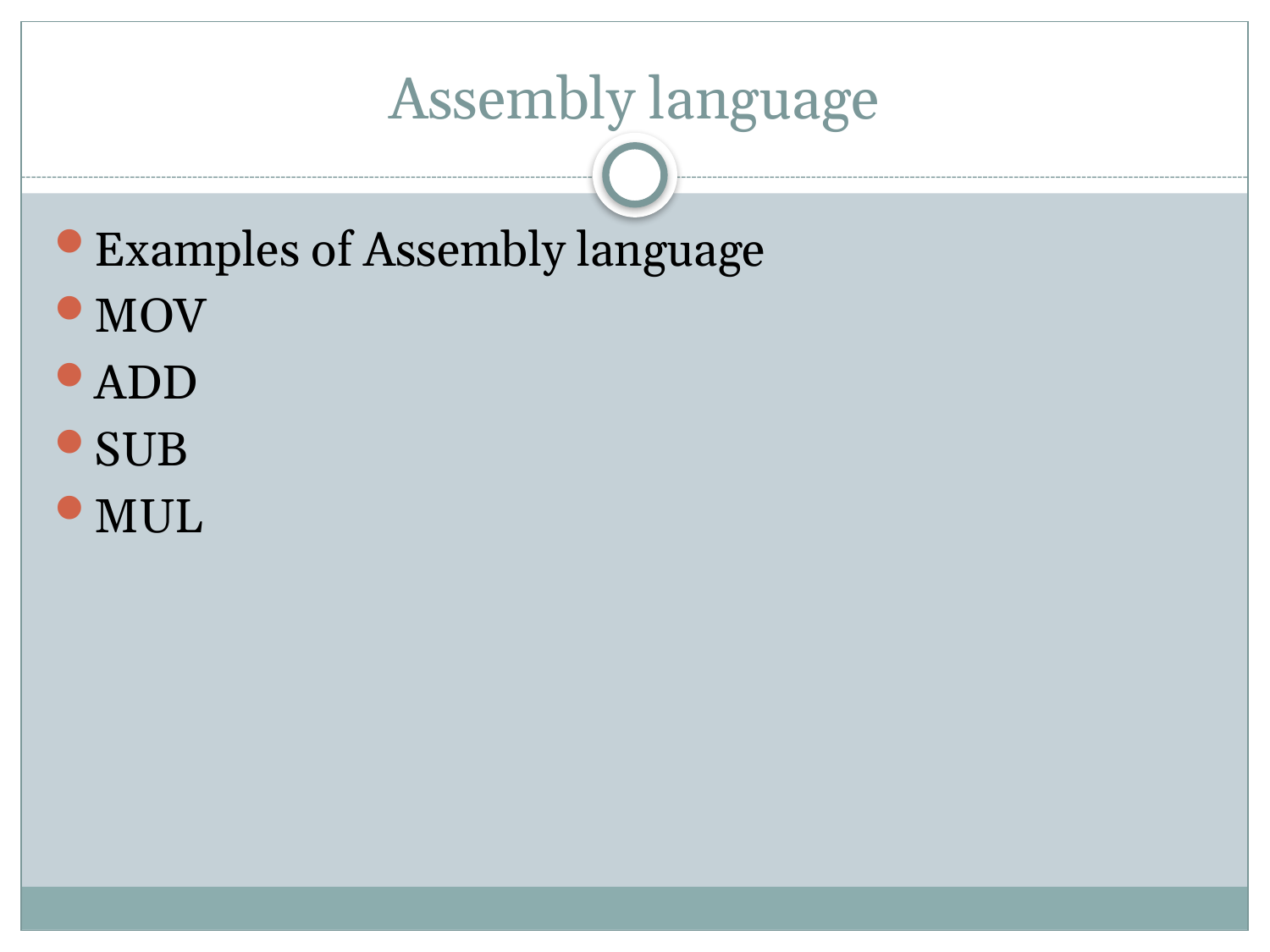

# Assembly language
Examples of Assembly language
MOV
ADD
SUB
MUL